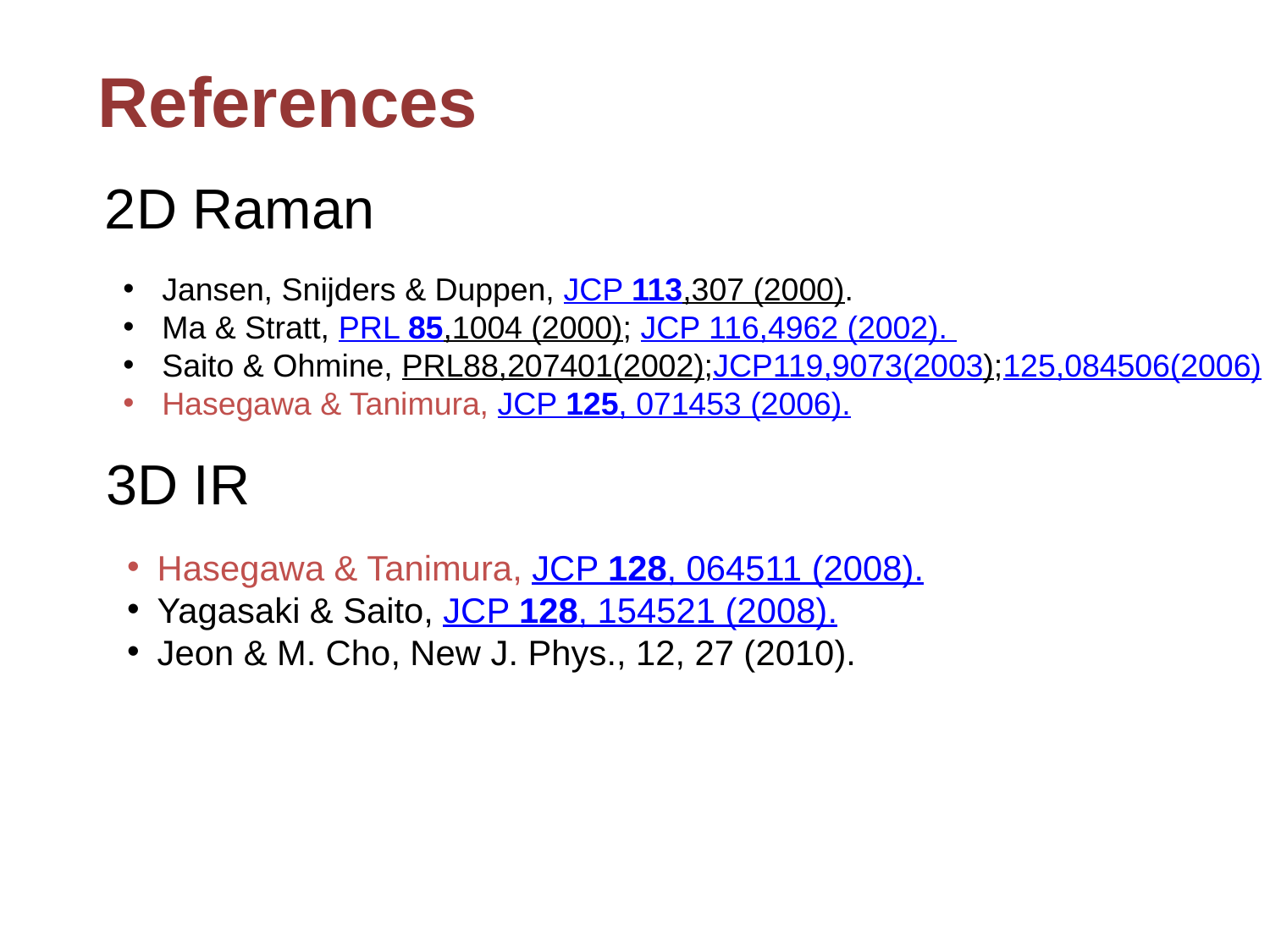

# References
2D Raman
 Jansen, Snijders & Duppen, JCP 113,307 (2000).
 Ma & Stratt, PRL 85,1004 (2000); JCP 116,4962 (2002).
 Saito & Ohmine, PRL88,207401(2002);JCP119,9073(2003);125,084506(2006)
 Hasegawa & Tanimura, JCP 125, 071453 (2006).
3D IR
Hasegawa & Tanimura, JCP 128, 064511 (2008).
Yagasaki & Saito, JCP 128, 154521 (2008).
Jeon & M. Cho, New J. Phys., 12, 27 (2010).